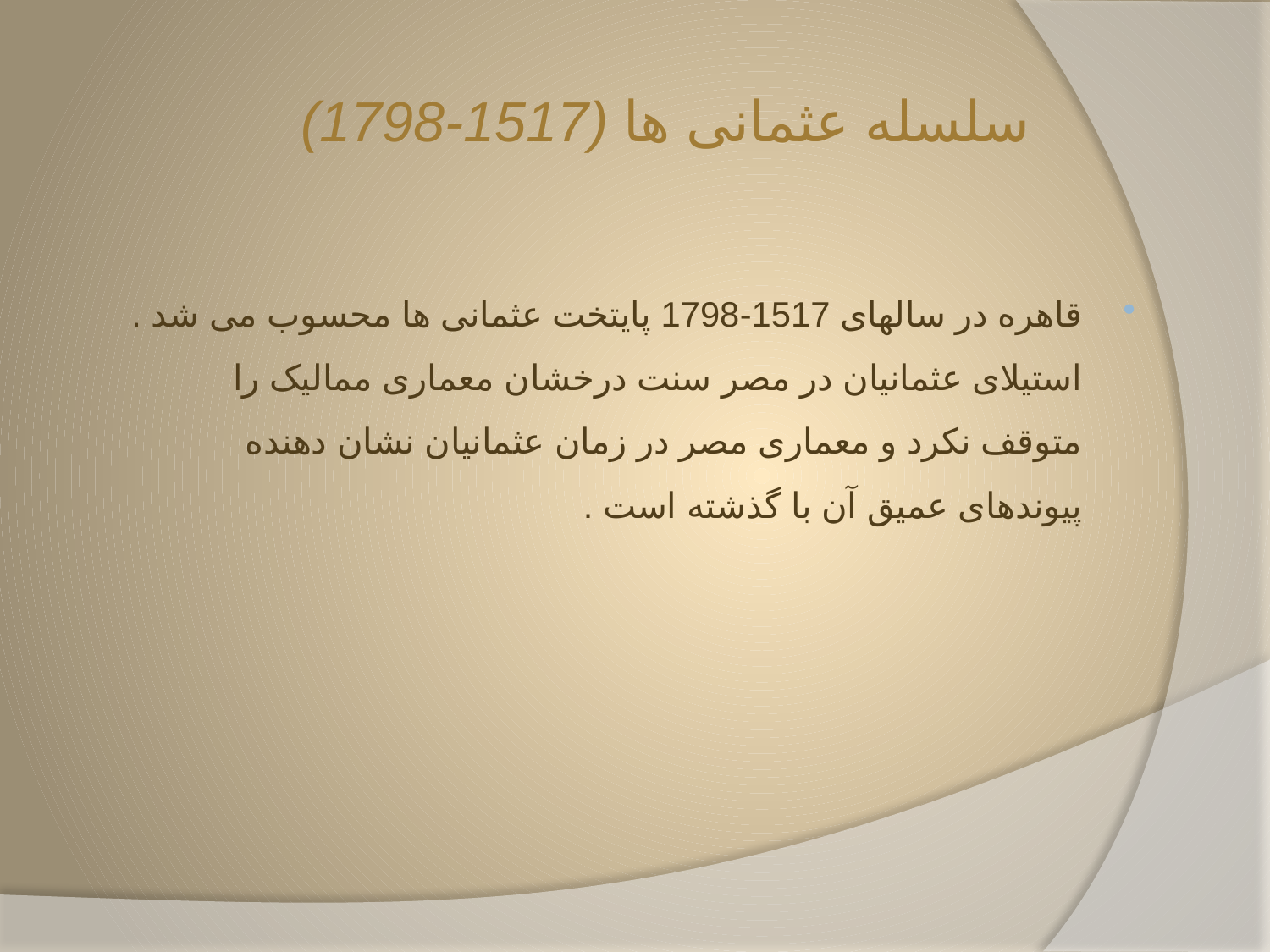

# سلسله عثمانی ها (1517-1798)
قاهره در سالهای 1517-1798 پایتخت عثمانی ها محسوب می شد . استیلای عثمانیان در مصر سنت درخشان معماری ممالیک را متوقف نکرد و معماری مصر در زمان عثمانیان نشان دهنده پیوندهای عمیق آن با گذشته است .